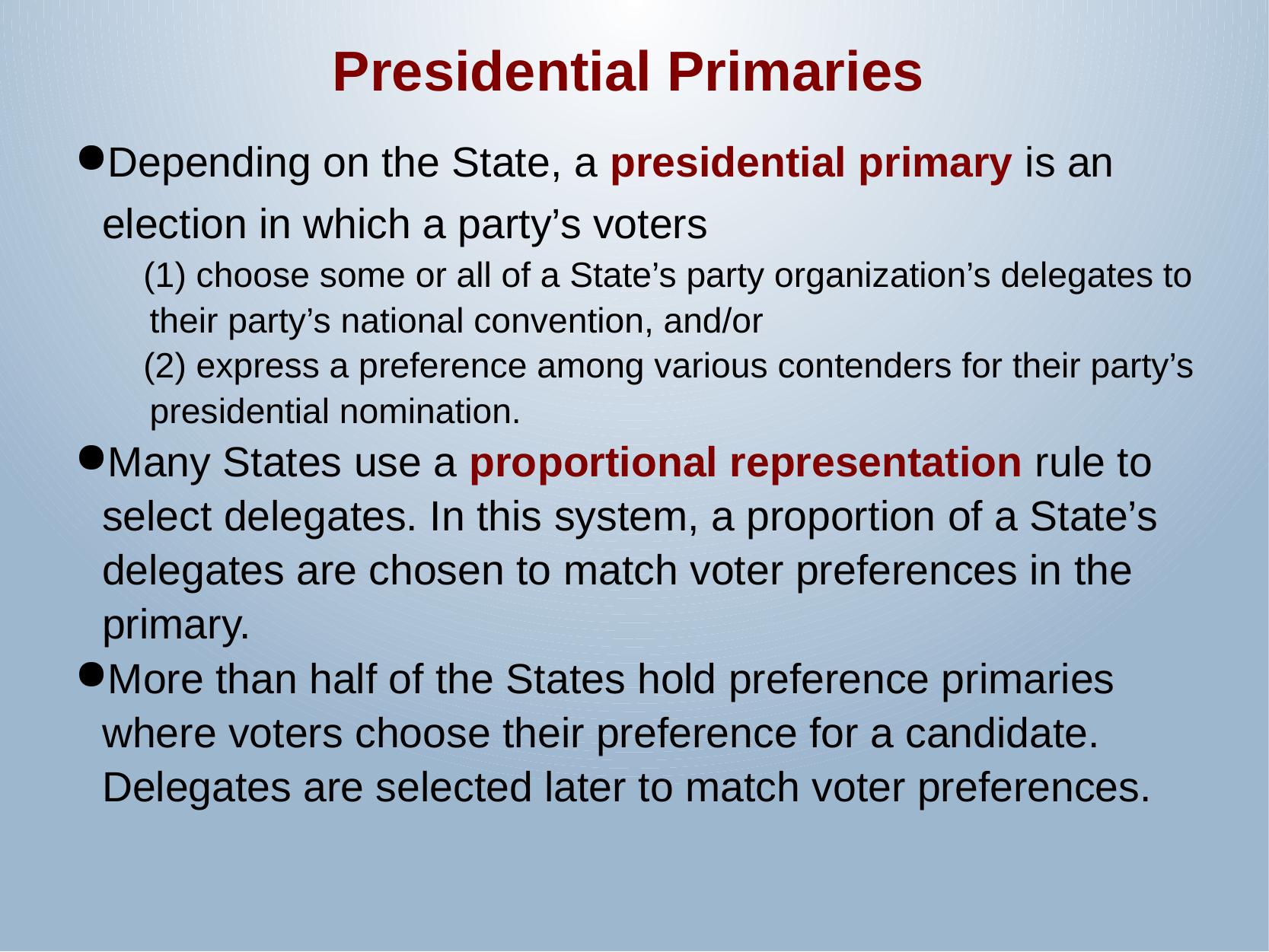

# Presidential Primaries
Depending on the State, a presidential primary is an election in which a party’s voters
(1) choose some or all of a State’s party organization’s delegates to their party’s national convention, and/or
(2) express a preference among various contenders for their party’s presidential nomination.
Many States use a proportional representation rule to select delegates. In this system, a proportion of a State’s delegates are chosen to match voter preferences in the primary.
More than half of the States hold preference primaries where voters choose their preference for a candidate. Delegates are selected later to match voter preferences.